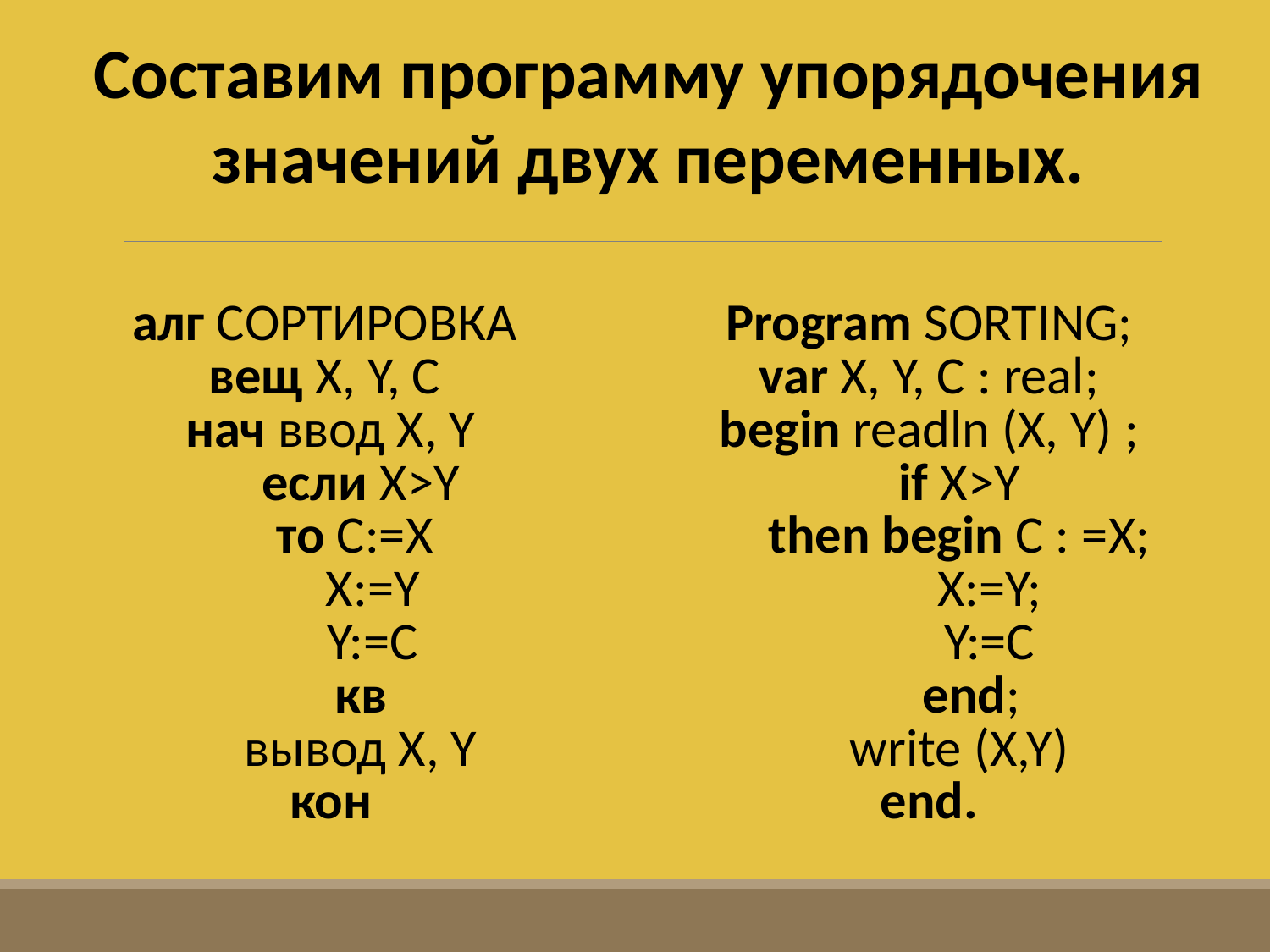

Составим программу упорядочения значений двух переменных.
| алг СОРТИРОВКА вещ X, Y, С нач ввод X, Y      если X>Y      то С:=Х        X:=Y        Y:=C      кв      вывод X, Y кон | Program SORTING; var X, Y, С : real; begin readln (X, Y) ;      if X>Y      then begin С : =X;           X:=Y;           Y:=C        end;      write (X,Y) end. |
| --- | --- |